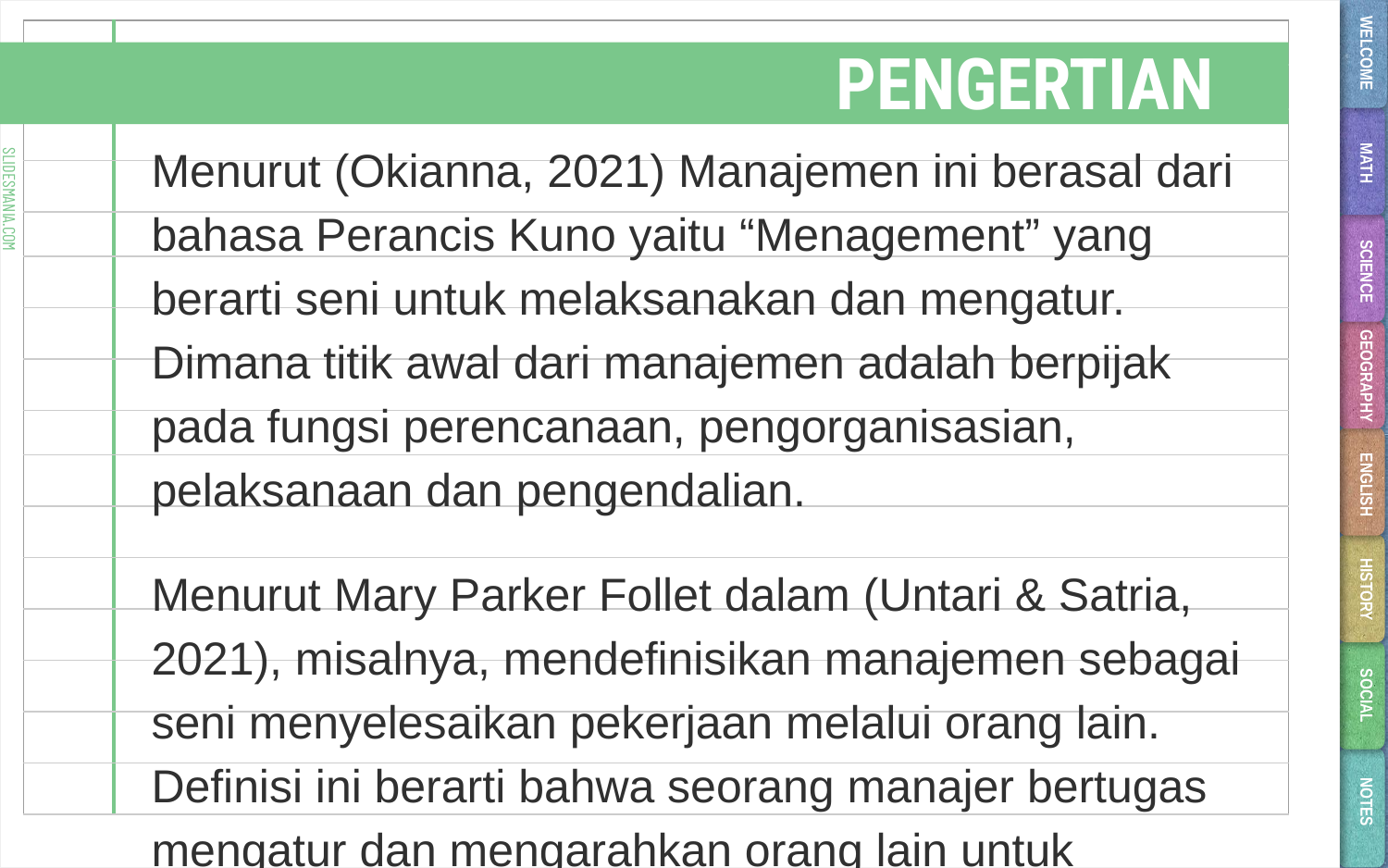

WELCOME
# PENGERTIAN
Menurut (Okianna, 2021) Manajemen ini berasal dari bahasa Perancis Kuno yaitu “Menagement” yang berarti seni untuk melaksanakan dan mengatur. Dimana titik awal dari manajemen adalah berpijak pada fungsi perencanaan, pengorganisasian, pelaksanaan dan pengendalian.
Menurut Mary Parker Follet dalam (Untari & Satria, 2021), misalnya, mendefinisikan manajemen sebagai seni menyelesaikan pekerjaan melalui orang lain. Definisi ini berarti bahwa seorang manajer bertugas mengatur dan mengarahkan orang lain untuk mencapai tujuan organisasi.

MATH
SCIENCE
GEOGRAPHY
ENGLISH
HISTORY
SOCIAL
NOTES